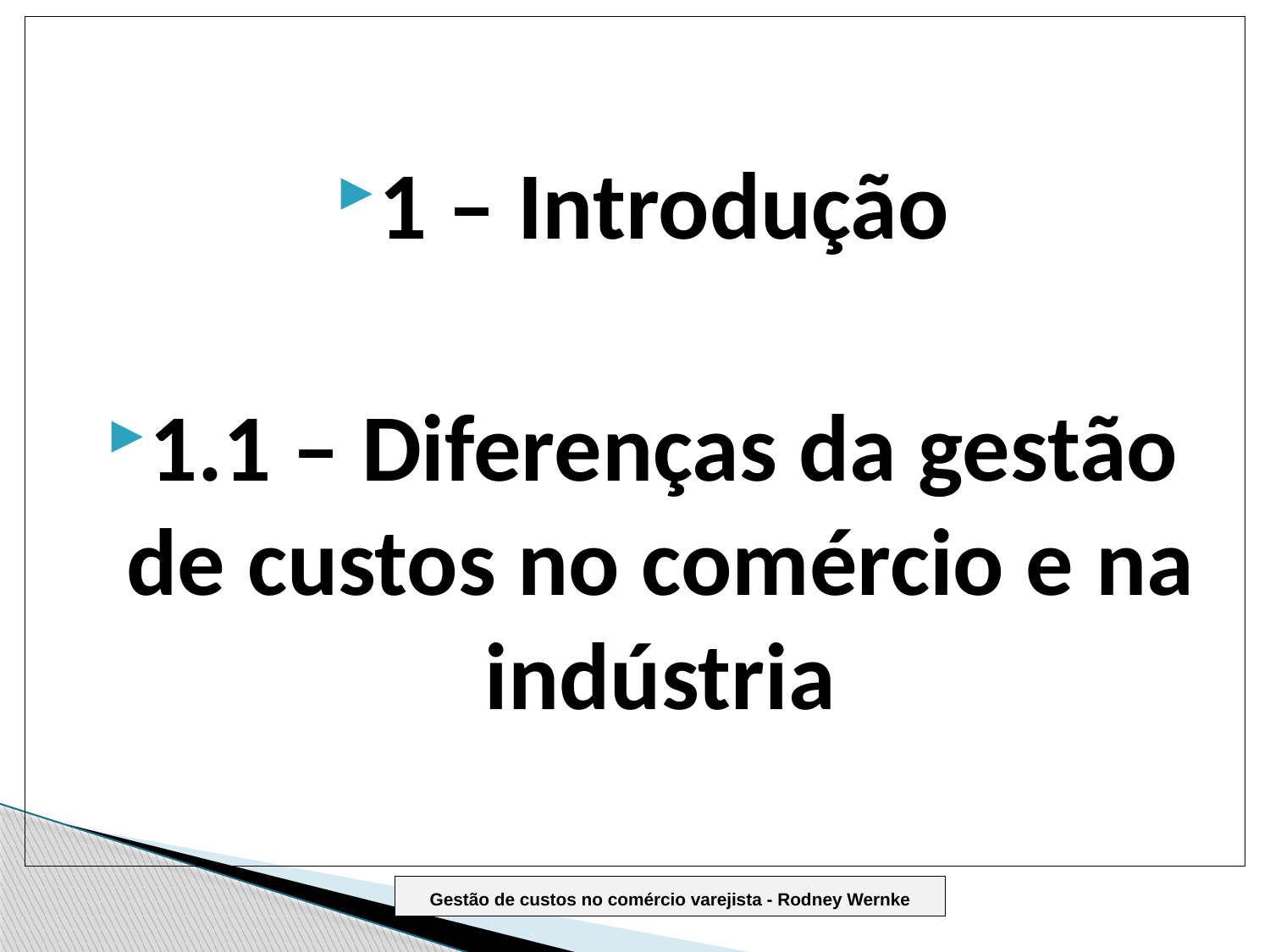

1 – Introdução

1.1 – Diferenças da gestão de custos no comércio e na indústria
Gestão de custos no comércio varejista - Rodney Wernke